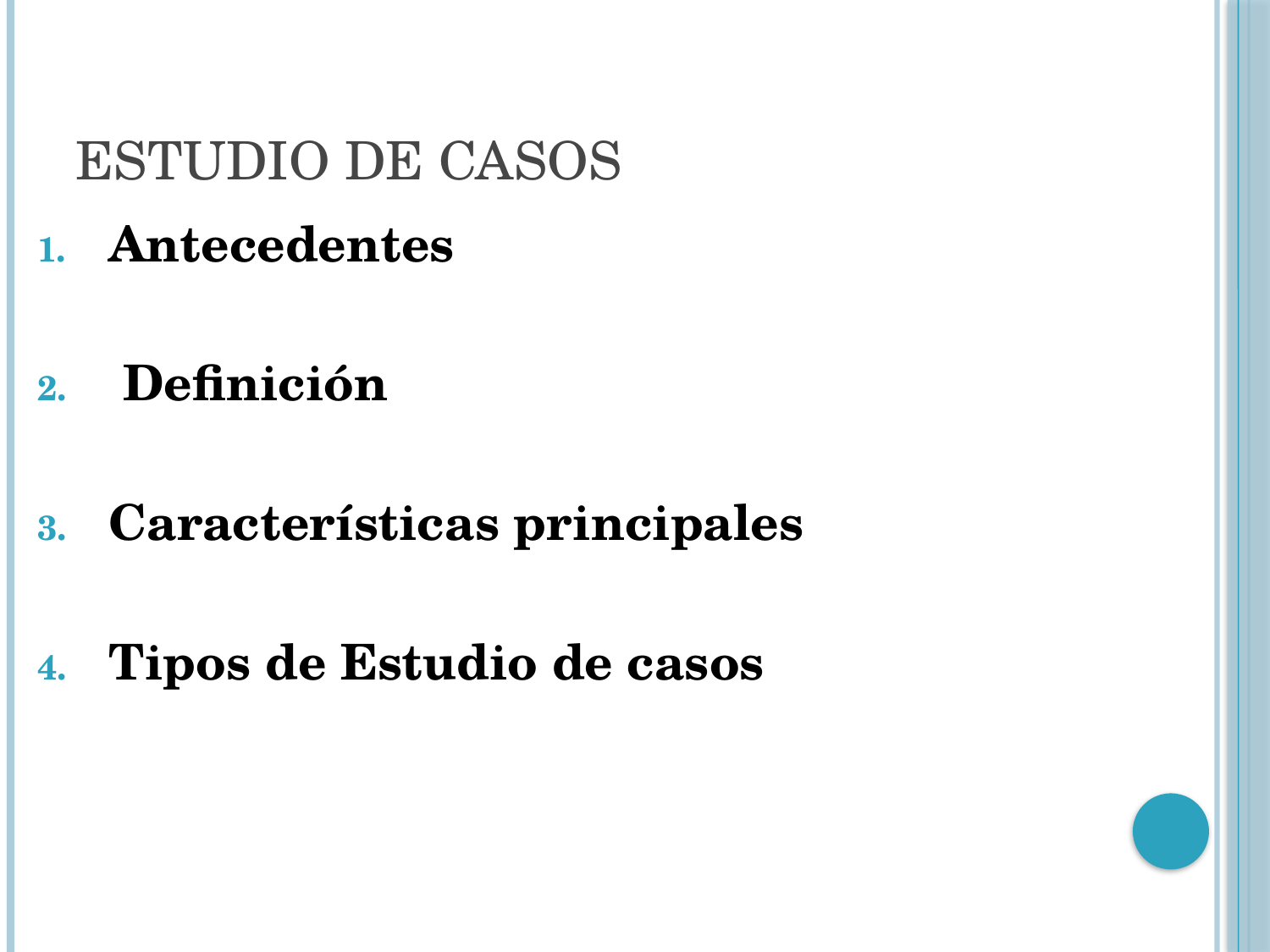

# Estudio de casos
Antecedentes

 Definición

Características principales

Tipos de Estudio de casos